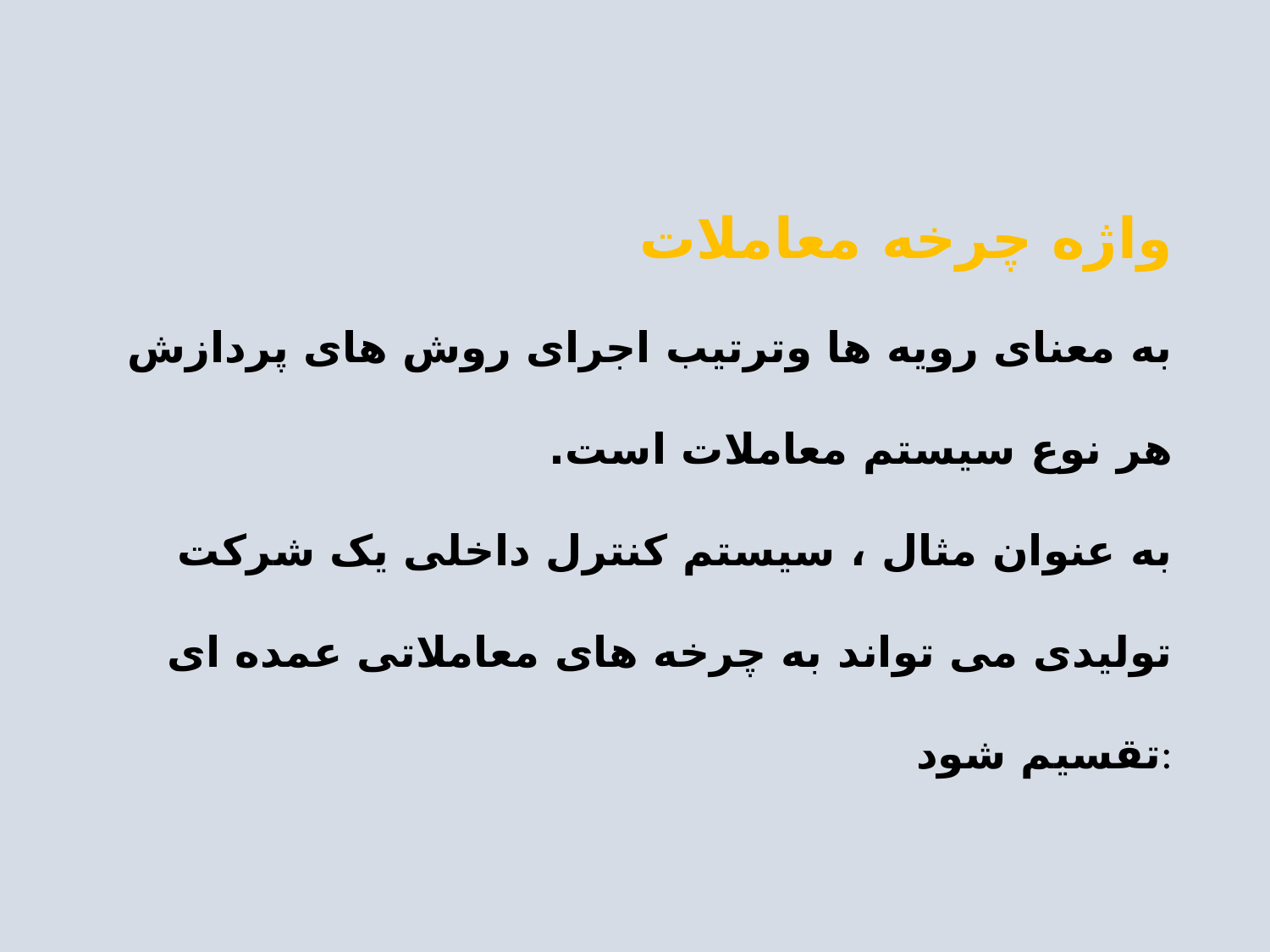

# واژه چرخه معاملات به معنای رویه ها وترتیب اجرای روش های پردازش هر نوع سیستم معاملات است. به عنوان مثال ، سیستم کنترل داخلی یک شرکت تولیدی می تواند به چرخه های معاملاتی عمده ای تقسیم شود: